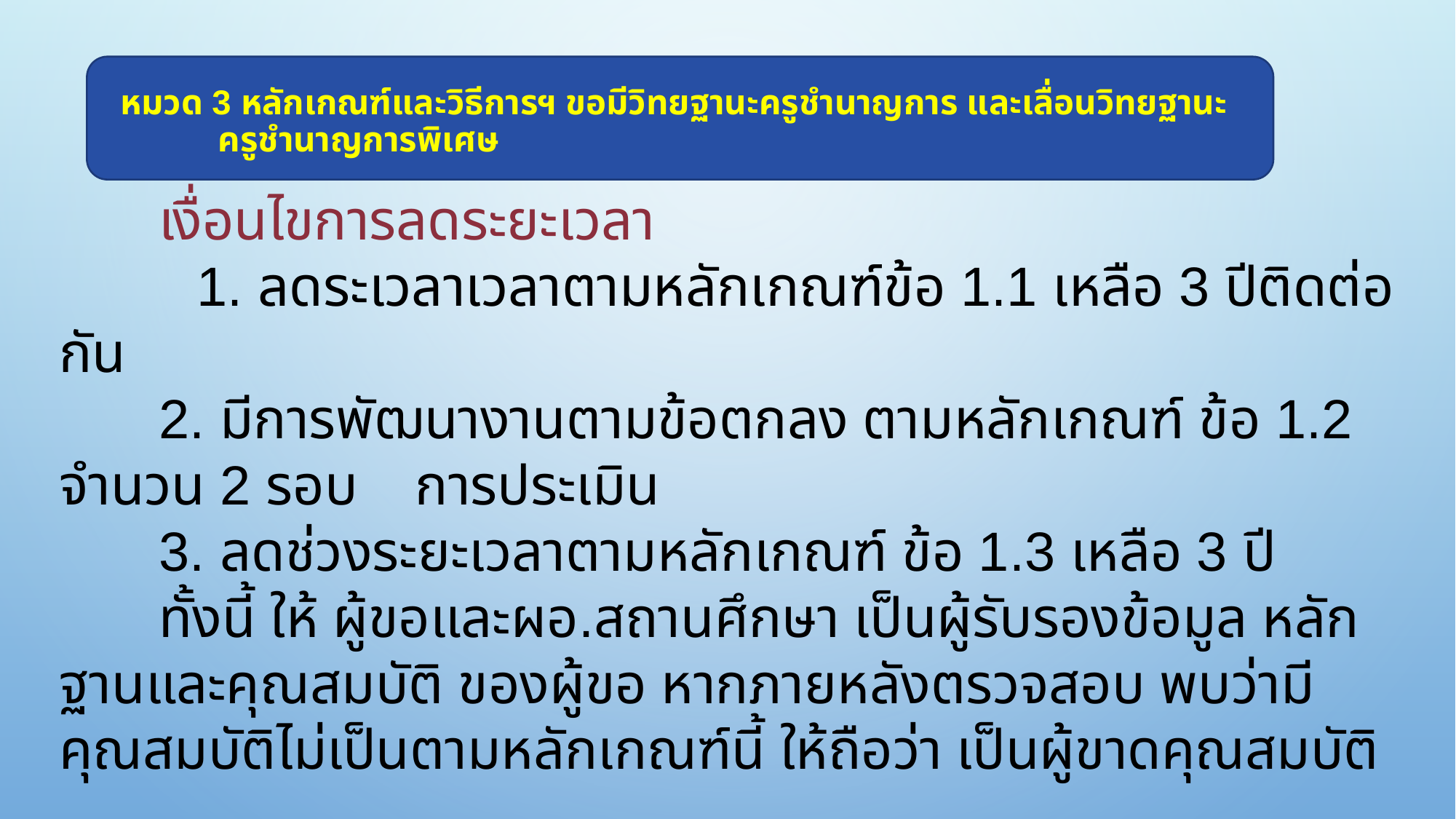

# หมวด 3 หลักเกณฑ์และวิธีการฯ ขอมีวิทยฐานะครูชำนาญการ และเลื่อนวิทยฐานะ ครูชำนาญการพิเศษ
	เงื่อนไขการลดระยะเวลา
         1. ลดระเวลาเวลาตามหลักเกณฑ์ข้อ 1.1 เหลือ 3 ปีติดต่อกัน
	2. มีการพัฒนางานตามข้อตกลง ตามหลักเกณฑ์ ข้อ 1.2 จำนวน 2 รอบ    การประเมิน
	3. ลดช่วงระยะเวลาตามหลักเกณฑ์ ข้อ 1.3 เหลือ 3 ปี
	ทั้งนี้ ให้ ผู้ขอและผอ.สถานศึกษา เป็นผู้รับรองข้อมูล หลักฐานและคุณสมบัติ ของผู้ขอ หากภายหลังตรวจสอบ พบว่ามีคุณสมบัติไม่เป็นตามหลักเกณฑ์นี้ ให้ถือว่า เป็นผู้ขาดคุณสมบัติ